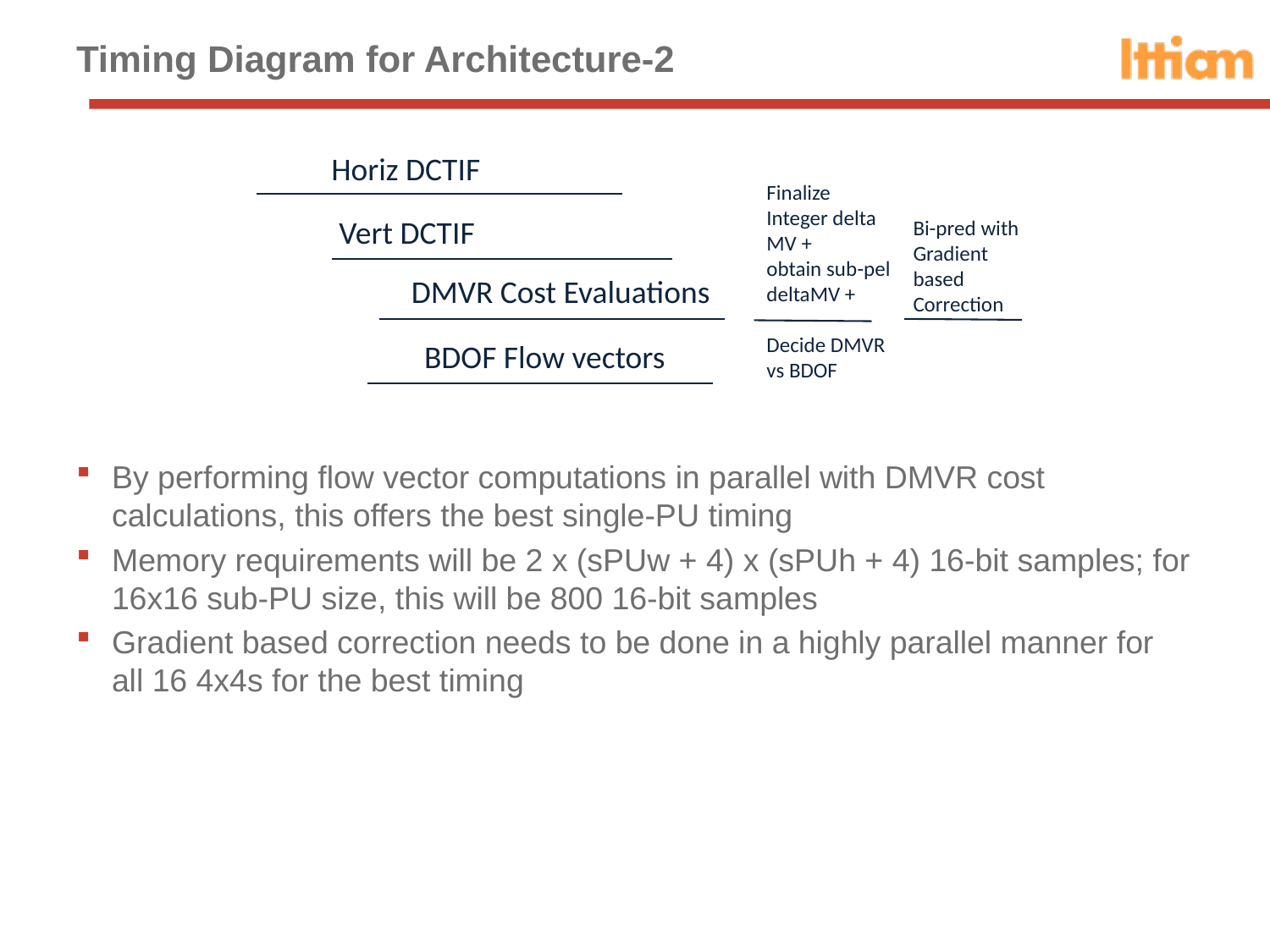

# Timing Diagram for Architecture-2
Horiz DCTIF
Finalize Integer delta MV +
obtain sub-pel deltaMV +

Decide DMVR vs BDOF
Vert DCTIF
Bi-pred with Gradient based Correction
DMVR Cost Evaluations
    BDOF Flow vectors
By performing flow vector computations in parallel with DMVR cost calculations, this offers the best single-PU timing
Memory requirements will be 2 x (sPUw + 4) x (sPUh + 4) 16-bit samples; for 16x16 sub-PU size, this will be 800 16-bit samples
Gradient based correction needs to be done in a highly parallel manner for all 16 4x4s for the best timing